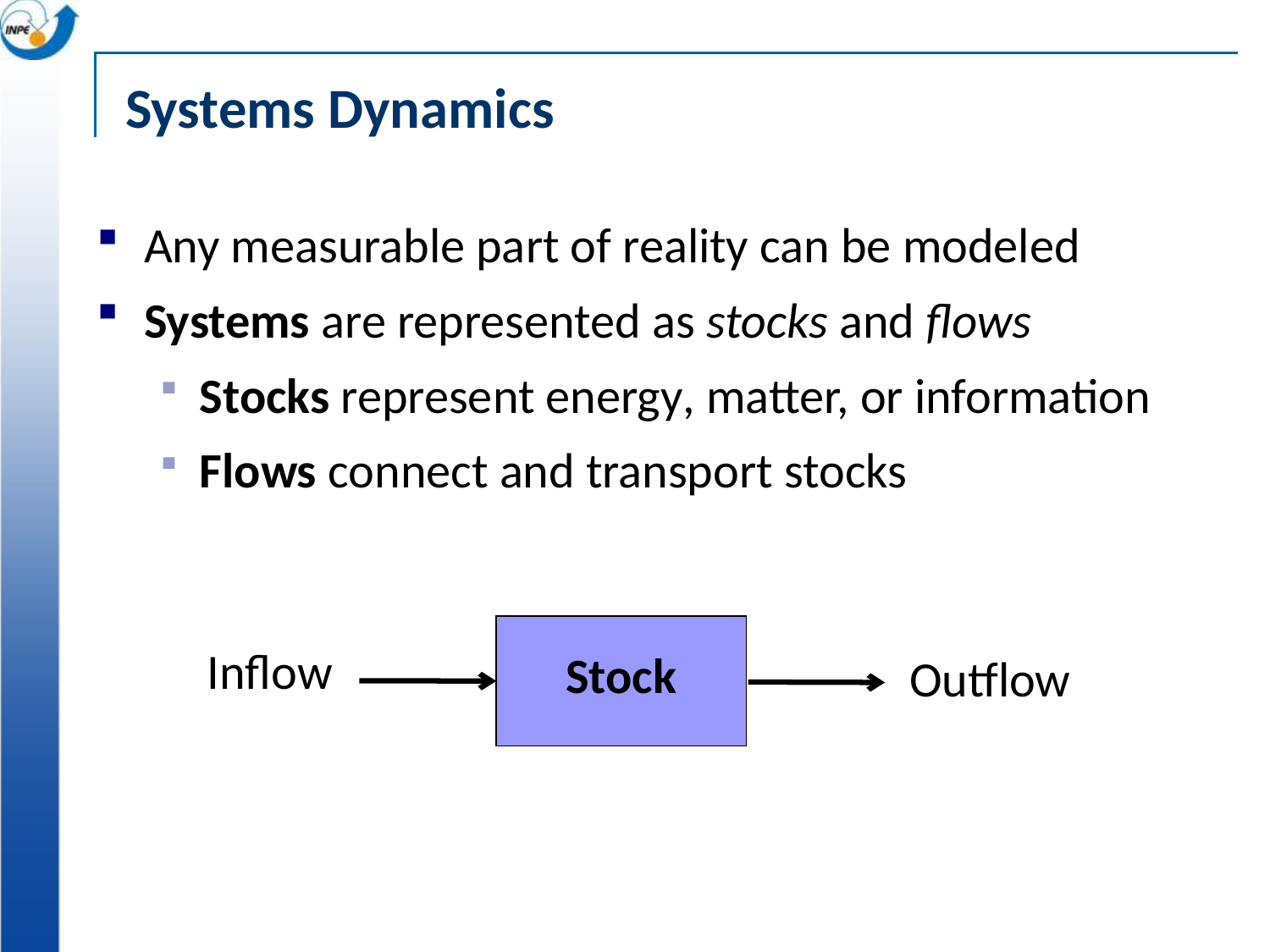

# Systems Dynamics
Any measurable part of reality can be modeled
Systems are represented as stocks and flows
Stocks represent energy, matter, or information
Flows connect and transport stocks

Stock
Inflow
Outflow